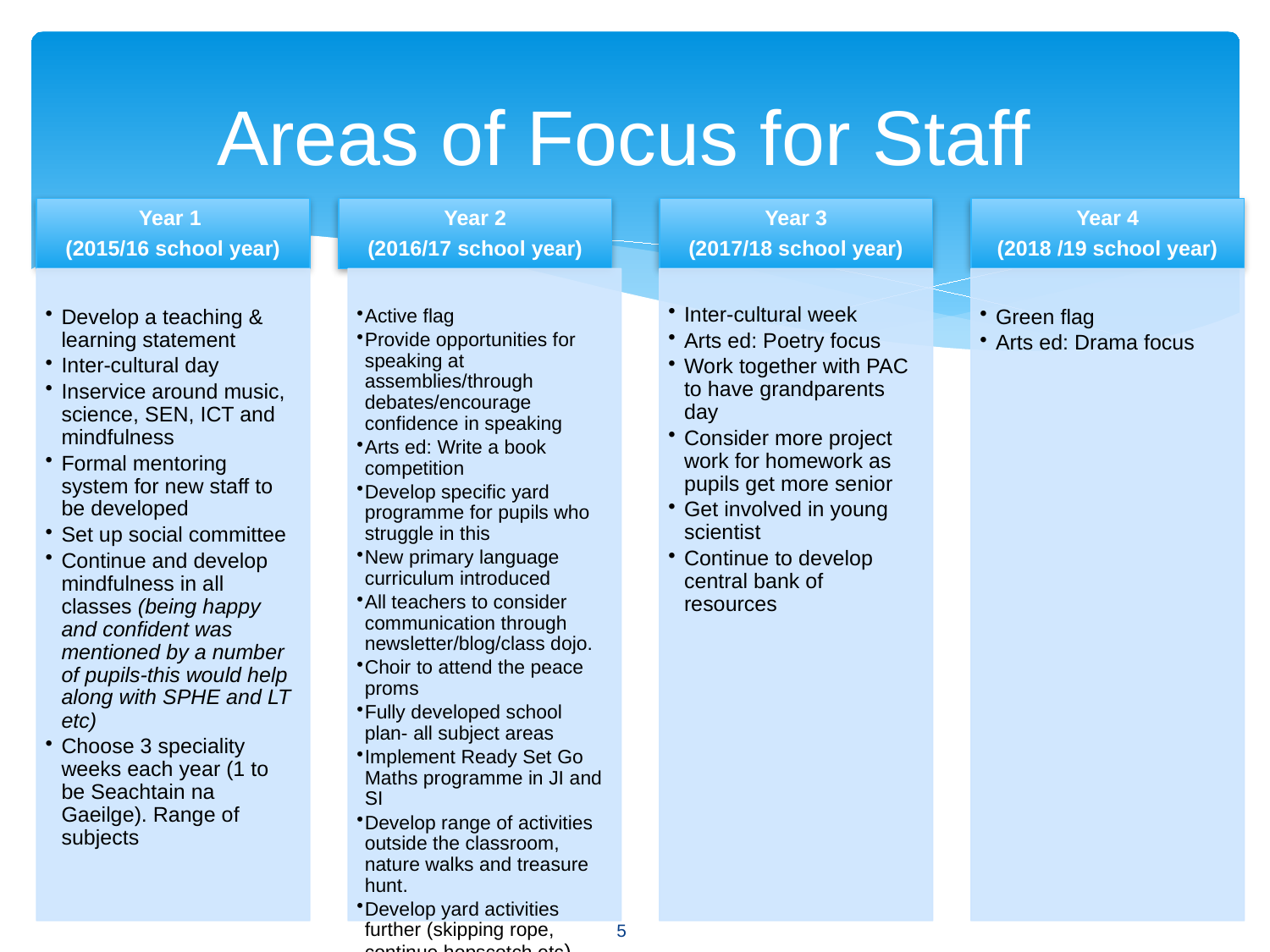

# Areas of Focus for Staff
Year 1
(2015/16 school year)

Develop a teaching & learning statement
Inter-cultural day
Inservice around music, science, SEN, ICT and mindfulness
Formal mentoring system for new staff to be developed
Set up social committee
Continue and develop mindfulness in all classes (being happy and confident was mentioned by a number of pupils-this would help along with SPHE and LT etc)
Choose 3 speciality weeks each year (1 to be Seachtain na Gaeilge). Range of subjects
Year 2
(2016/17 school year)

Active flag
Provide opportunities for speaking at assemblies/through debates/encourage confidence in speaking
Arts ed: Write a book competition
Develop specific yard programme for pupils who struggle in this
New primary language curriculum introduced
All teachers to consider communication through newsletter/blog/class dojo.
Choir to attend the peace proms
Fully developed school plan- all subject areas
Implement Ready Set Go Maths programme in JI and SI
Develop range of activities outside the classroom, nature walks and treasure hunt.
Develop yard activities further (skipping rope, continue hopscotch etc)
Year 3
(2017/18 school year)

Inter-cultural week
Arts ed: Poetry focus
Work together with PAC to have grandparents day
Consider more project work for homework as pupils get more senior
Get involved in young scientist
Continue to develop central bank of resources
Year 4
(2018 /19 school year)

Green flag
Arts ed: Drama focus
5